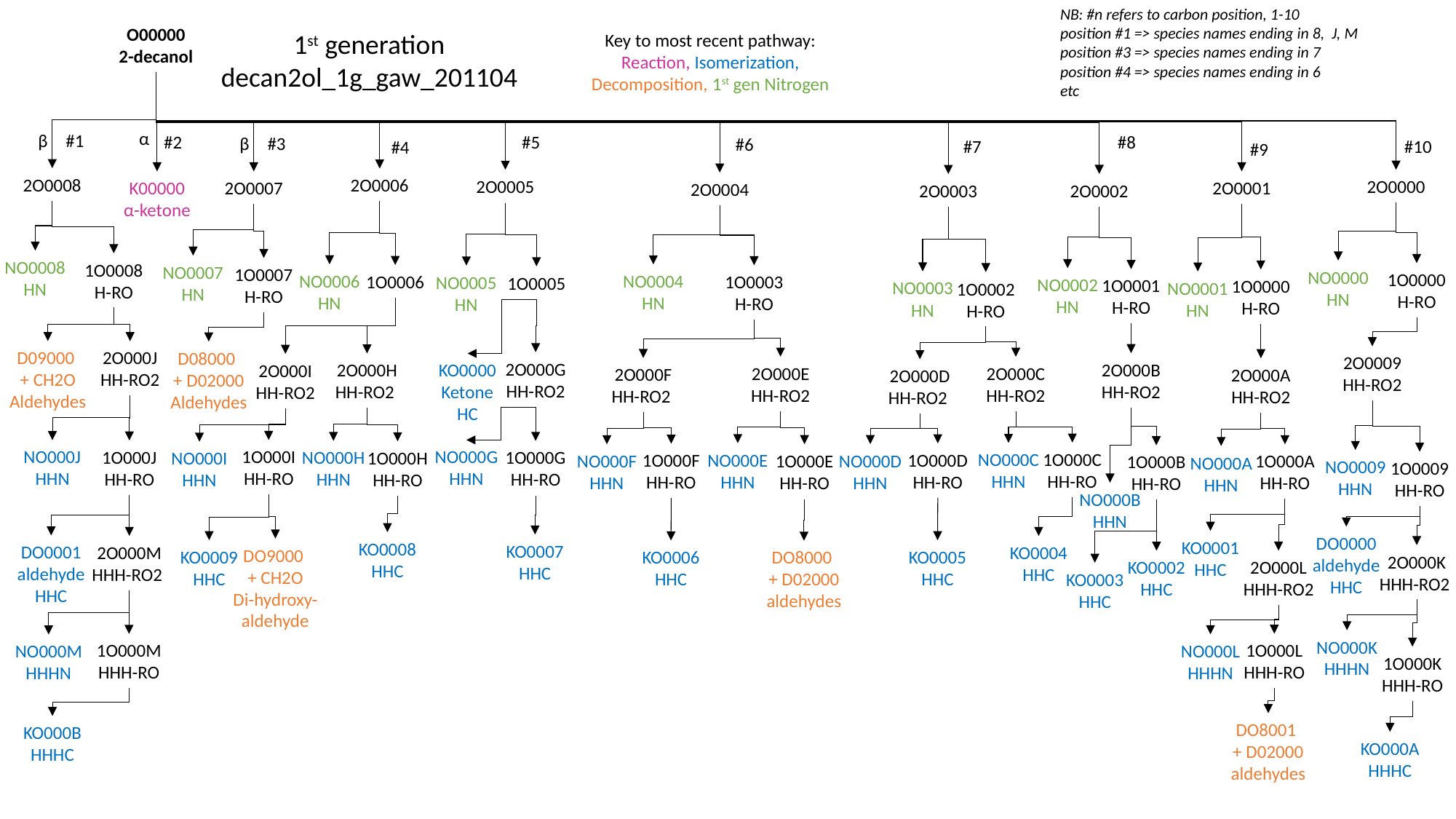

NB: #n refers to carbon position, 1-10
position #1 => species names ending in 8,  J, M
position #3 => species names ending in 7
position #4 => species names ending in 6
etc
O00000
2-decanol
1st generation
decan2ol_1g_gaw_201104
Key to most recent pathway:
Reaction, Isomerization,
Decomposition, 1st gen Nitrogen
α
K00000
α-ketone
#2
β
#1
2O0008
#8
2O0002
NO0002
HN
1O0001
H-RO
2O000B
HH-RO2
1O000B
HH-RO
NO000B
HHN
KO0003
HHC
#5
2O0005
NO0005
HN
1O0005
2O000G
HH-RO2
KO0000
Ketone
HC
NO000G
HHN
1O000G
HH-RO
KO0007
HHC
β
#3
2O0007
#6
2O0004
#7
2O0003
#10
2O0000
#4
2O0006
NO0006
HN
1O0006
#9
2O0001
NO0008
HN
1O0008
H-RO
D09000
+ CH2O
Aldehydes
2O000J
HH-RO2
NO000J
HHN
1O000J
HH-RO
DO0001
aldehyde
HHC
2O000M
HHH-RO2
1O000M
HHH-RO
NO000M
HHHN
KO000B
HHHC
NO0000
HN
1O0000
H-RO
2O0009
HH-RO2
NO0009
HHN
1O0009
HH-RO
DO0000
aldehyde
HHC
2O000K
HHH-RO2
NO000K
HHHN
1O000K
HHH-RO
KO000A
HHHC
NO0004
HN
1O0003
H-RO
2O000E
HH-RO2
2O000F
HH-RO2
NO000E
HHN
1O000F
HH-RO
1O000E
HH-RO
NO000F
HHN
KO0006
HHC
DO8000
+ D02000
aldehydes
NO0007
HN
1O0007
H-RO
1O0000
H-RO
NO0003
HN
1O0002
H-RO
2O000C
HH-RO2
2O000D
HH-RO2
1O000C
HH-RO
NO000C
HHN
1O000D
HH-RO
NO000D
HHN
KO0005
HHC
NO0001
HN
D08000
+ D02000
Aldehydes
2O000H
HH-RO2
NO000H
HHN
1O000H
HH-RO
KO0008
HHC
2O000I
HH-RO2
1O000I
HH-RO
NO000I
HHN
DO9000
+ CH2O
Di-hydroxy- aldehyde
KO0009
HHC
2O000A
HH-RO2
1O000A
HH-RO
NO000A
HHN
KO0001
HHC
KO0004
HHC
2O000L
HHH-RO2
KO0002
HHC
1O000L
HHH-RO
NO000L
HHHN
DO8001
+ D02000
aldehydes